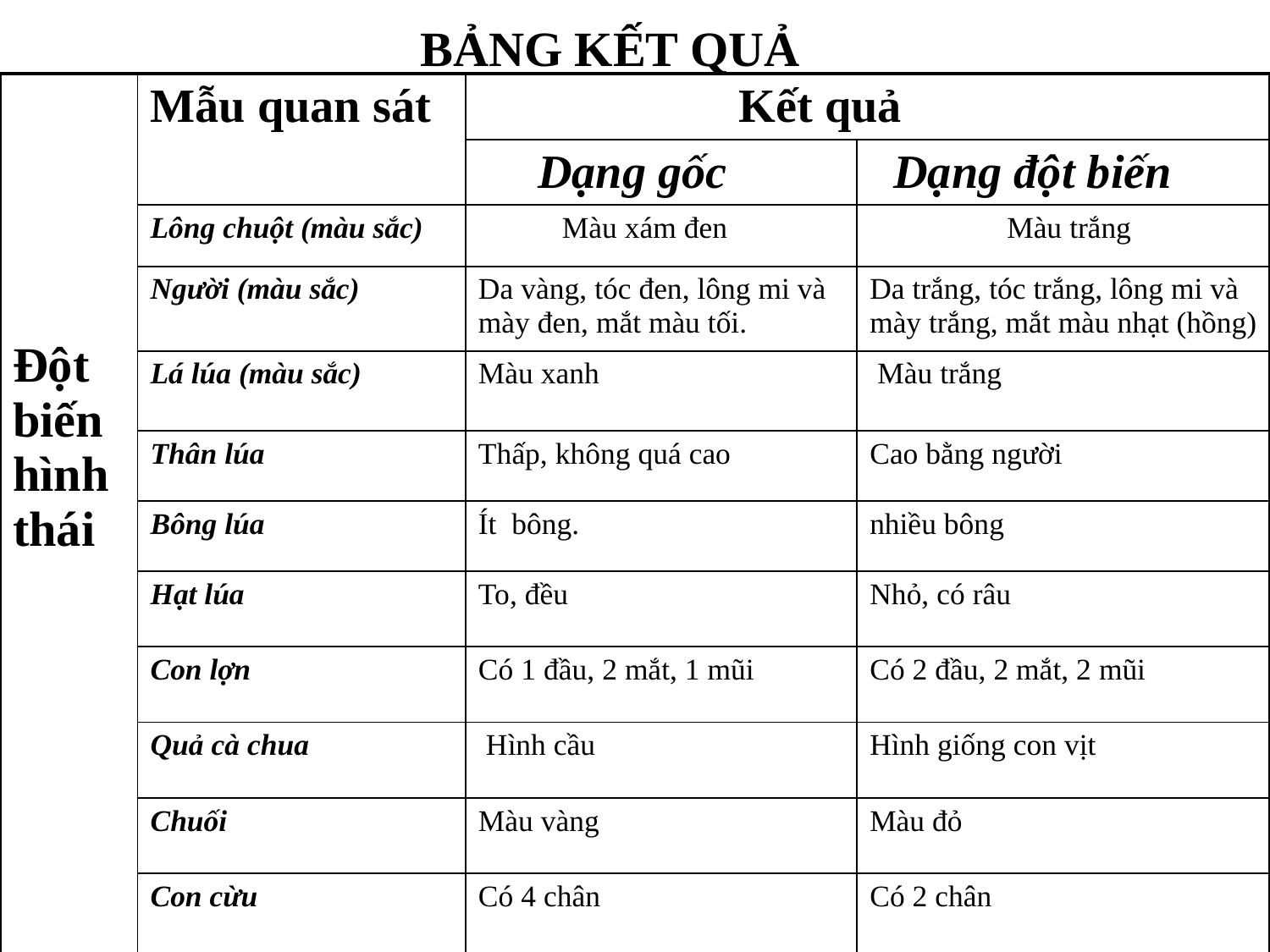

BẢNG KẾT QUẢ
| Đột biến hình thái | Mẫu quan sát | Kết quả |  |
| --- | --- | --- | --- |
|  |  | Dạng gốc | Dạng đột biến |
|  | Lông chuột (màu sắc) | Màu xám đen | Màu trắng |
|  | Người (màu sắc) | Da vàng, tóc đen, lông mi và mày đen, mắt màu tối. | Da trắng, tóc trắng, lông mi và mày trắng, mắt màu nhạt (hồng) |
|  | Lá lúa (màu sắc) | Màu xanh | Màu trắng |
|  | Thân lúa | Thấp, không quá cao | Cao bằng người |
|  | Bông lúa | Ít bông. | nhiều bông |
|  | Hạt lúa | To, đều | Nhỏ, có râu |
|  | Con lợn | Có 1 đầu, 2 mắt, 1 mũi | Có 2 đầu, 2 mắt, 2 mũi |
|  | Quả cà chua | Hình cầu | Hình giống con vịt |
|  | Chuối | Màu vàng | Màu đỏ |
|  | Con cừu | Có 4 chân | Có 2 chân |